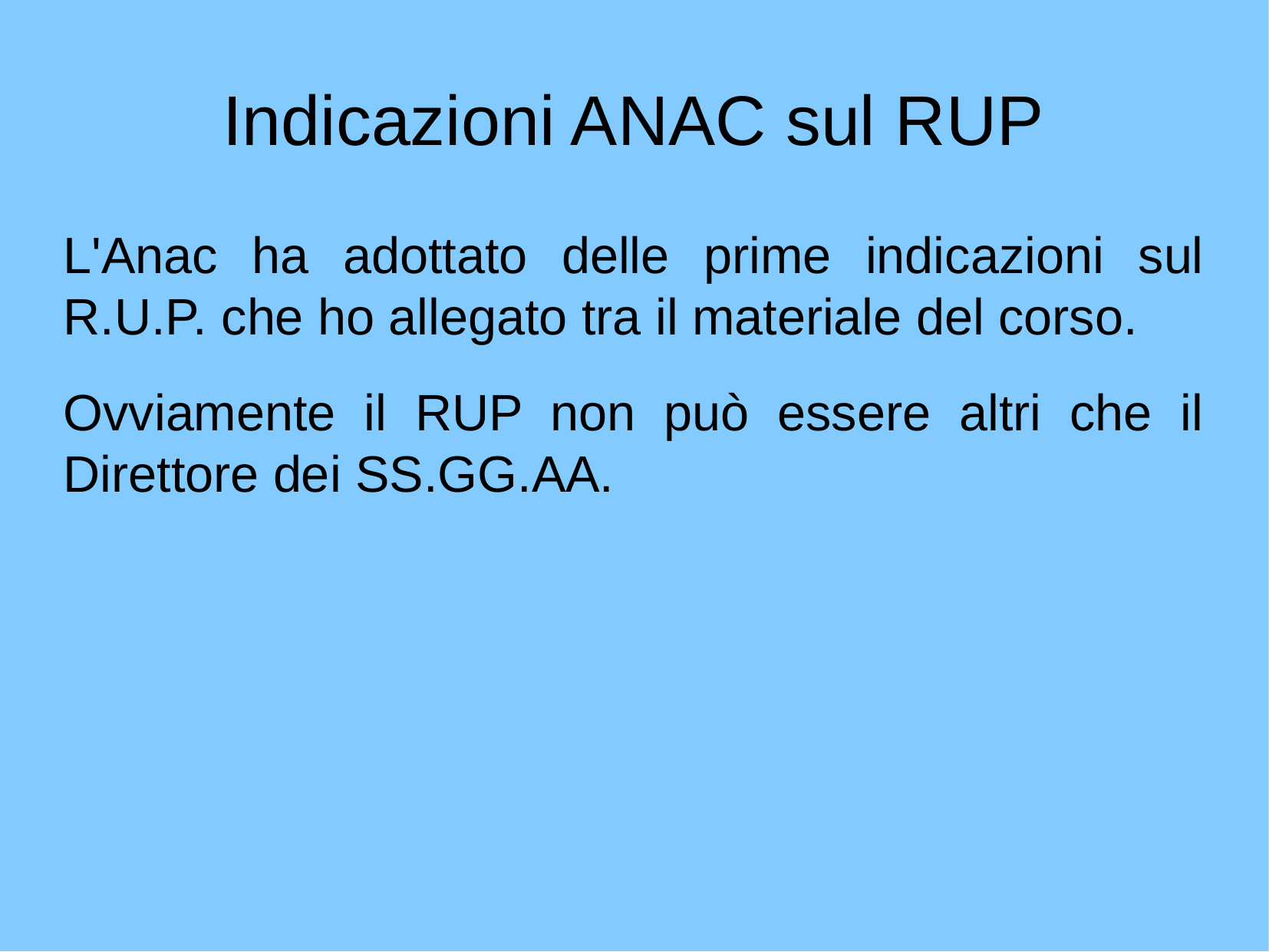

Indicazioni ANAC sul RUP
L'Anac ha adottato delle prime indicazioni sul R.U.P. che ho allegato tra il materiale del corso.

Ovviamente il RUP non può essere altri che il Direttore dei SS.GG.AA.